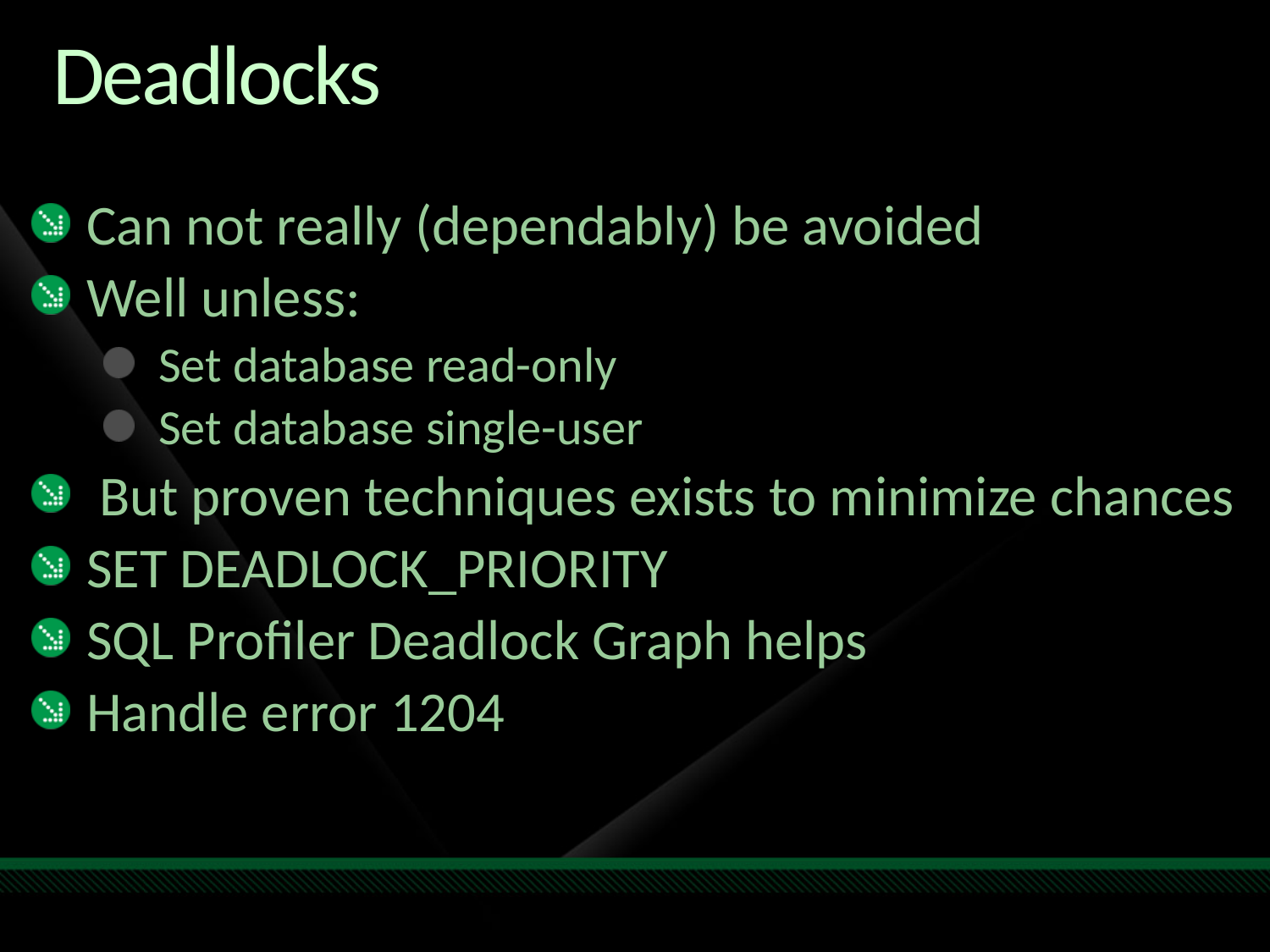

# Deadlocks
Can not really (dependably) be avoided
Well unless:
Set database read-only
Set database single-user
 But proven techniques exists to minimize chances
SET DEADLOCK_PRIORITY
SQL Profiler Deadlock Graph helps
Handle error 1204